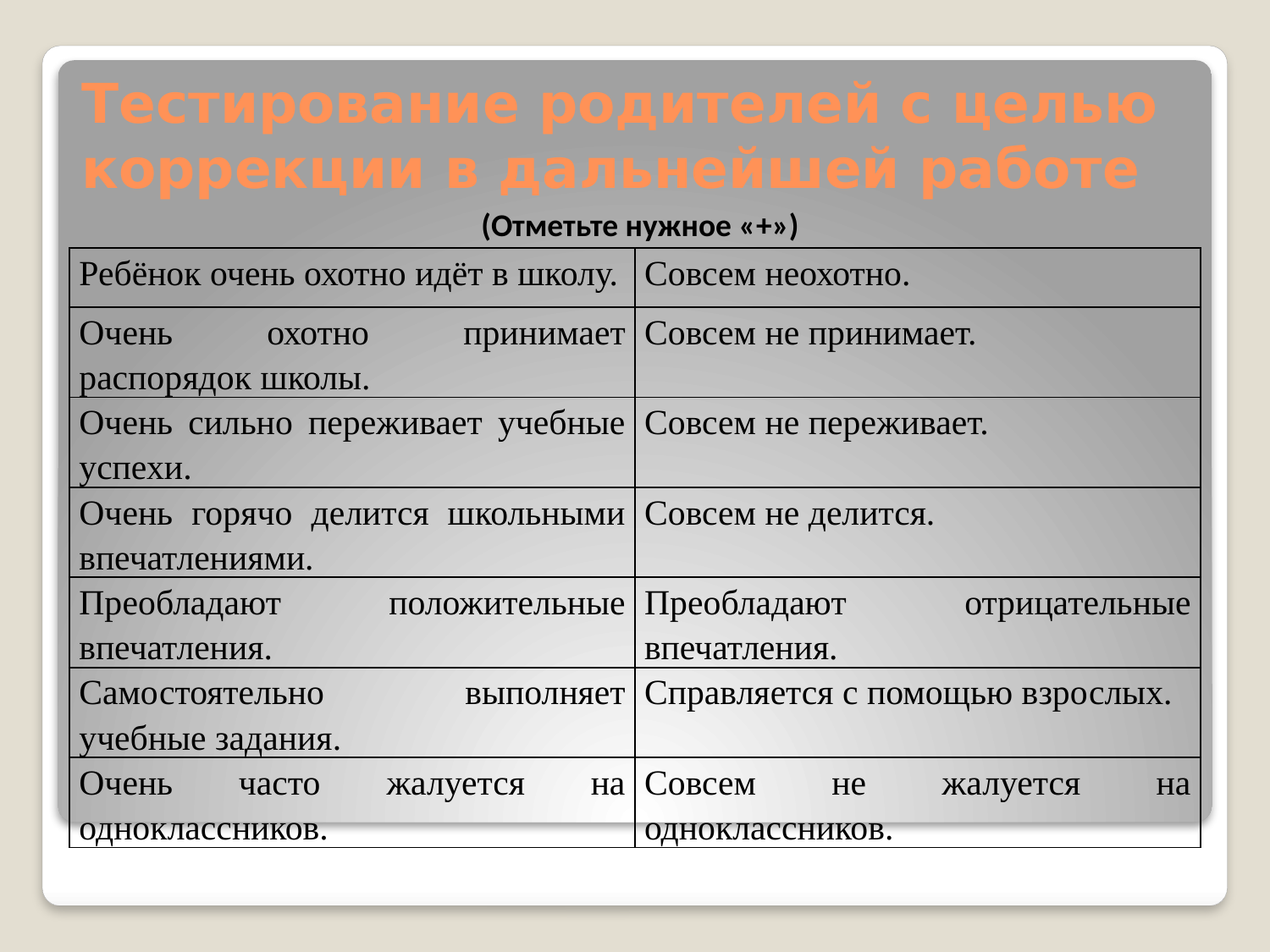

# Тестирование родителей с целью коррекции в дальнейшей работе
(Отметьте нужное «+»)
| Ребёнок очень охотно идёт в школу. | Совсем неохотно. |
| --- | --- |
| Очень охотно принимает распорядок школы. | Совсем не принимает. |
| Очень сильно переживает учебные успехи. | Совсем не переживает. |
| Очень горячо делится школьными впечатлениями. | Совсем не делится. |
| Преобладают положительные впечатления. | Преобладают отрицательные впечатления. |
| Самостоятельно выполняет учебные задания. | Справляется с помощью взрослых. |
| Очень часто жалуется на одноклассников. | Совсем не жалуется на одноклассников. |